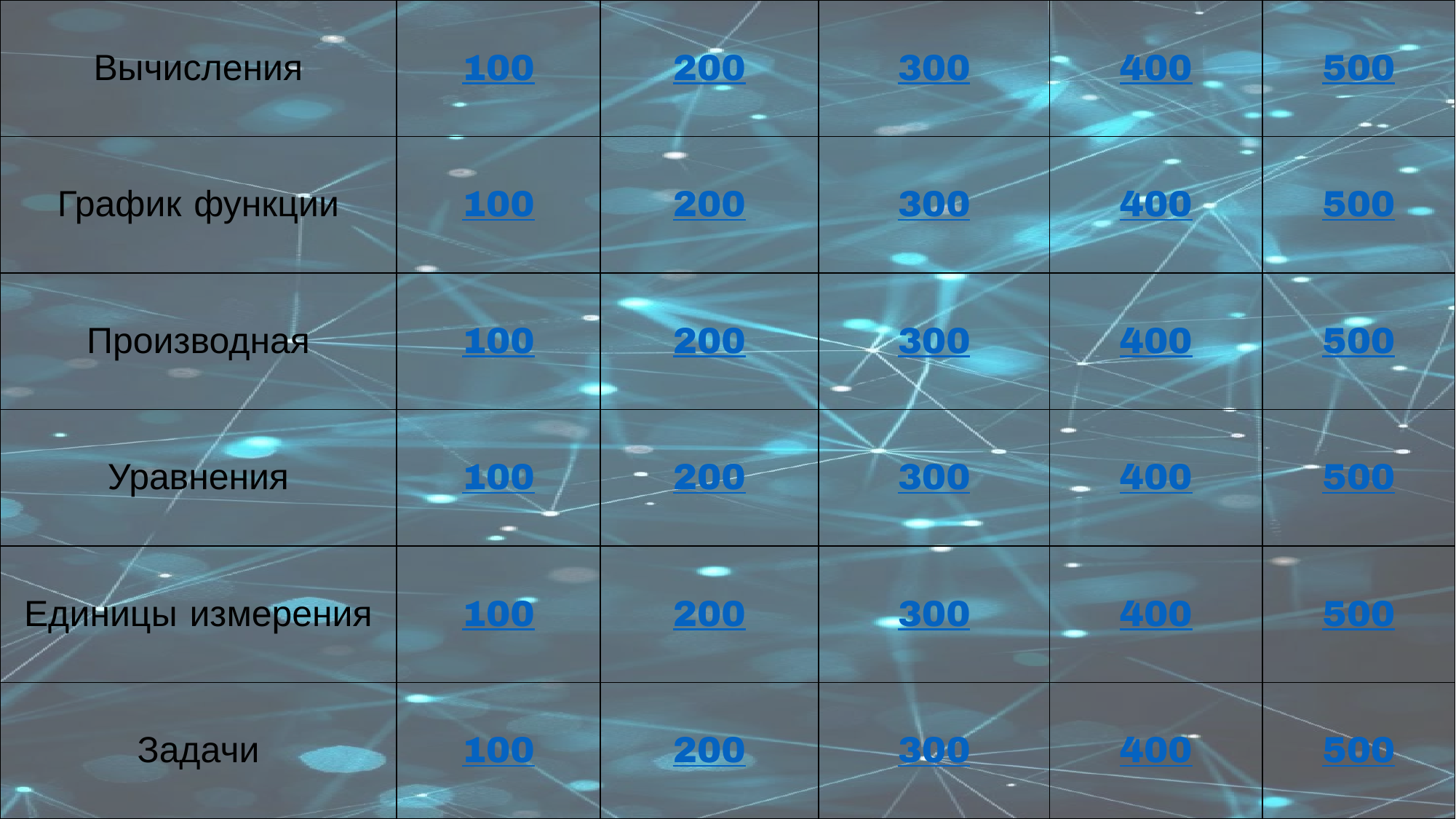

| Вычисления | 100 | 200 | 300 | 400 | 500 |
| --- | --- | --- | --- | --- | --- |
| График функции | 100 | 200 | 300 | 400 | 500 |
| Производная | 100 | 200 | 300 | 400 | 500 |
| Уравнения | 100 | 200 | 300 | 400 | 500 |
| Единицы измерения | 100 | 200 | 300 | 400 | 500 |
| Задачи | 100 | 200 | 300 | 400 | 500 |